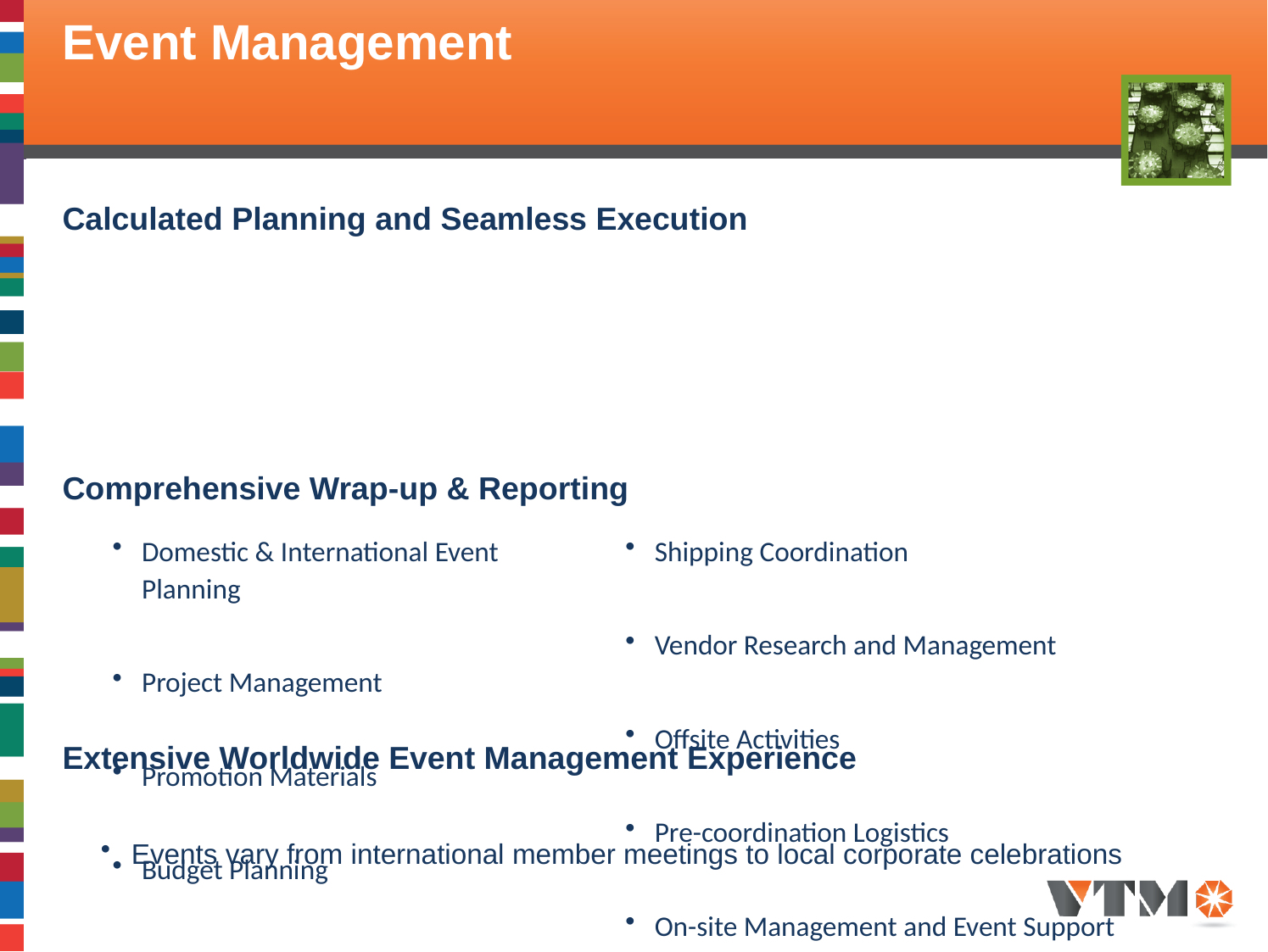

# Event Management
Calculated Planning and Seamless Execution

Comprehensive Wrap-up & Reporting

Extensive Worldwide Event Management Experience
Events vary from international member meetings to local corporate celebrations

Value Pricing for Premium Services

Domestic & International Event Planning
Project Management
Promotion Materials
Budget Planning
Registration Management
Venue Search and Selection
Contract Negotiation
Shipping Coordination
Vendor Research and Management
Offsite Activities
Pre-coordination Logistics
On-site Management and Event Support
Audio/Visual and Food & Beverage Coordination
Post Event Coordination